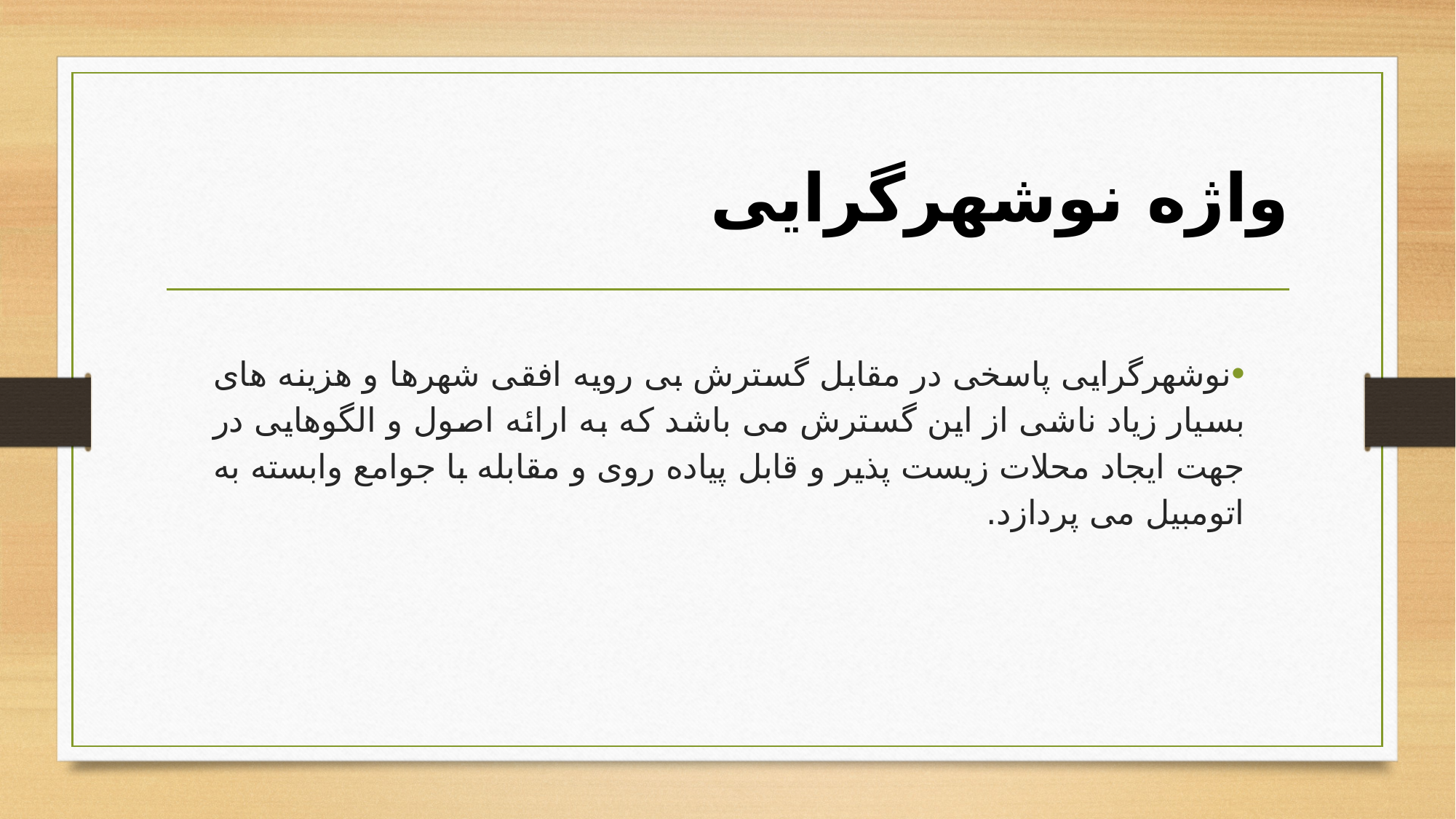

# واژه نوشهرگرایی
‌نوشهرگرایی پاسخی در مقابل گسترش بی رویه افقی شهرها و هزینه های بسیار زیاد ناشی از این گسترش می باشد که به ارائه اصول و الگوهایی در جهت ایجاد محلات زیست پذیر و قابل پیاده روی و مقابله با جوامع وابسته به اتومبیل می پردازد.